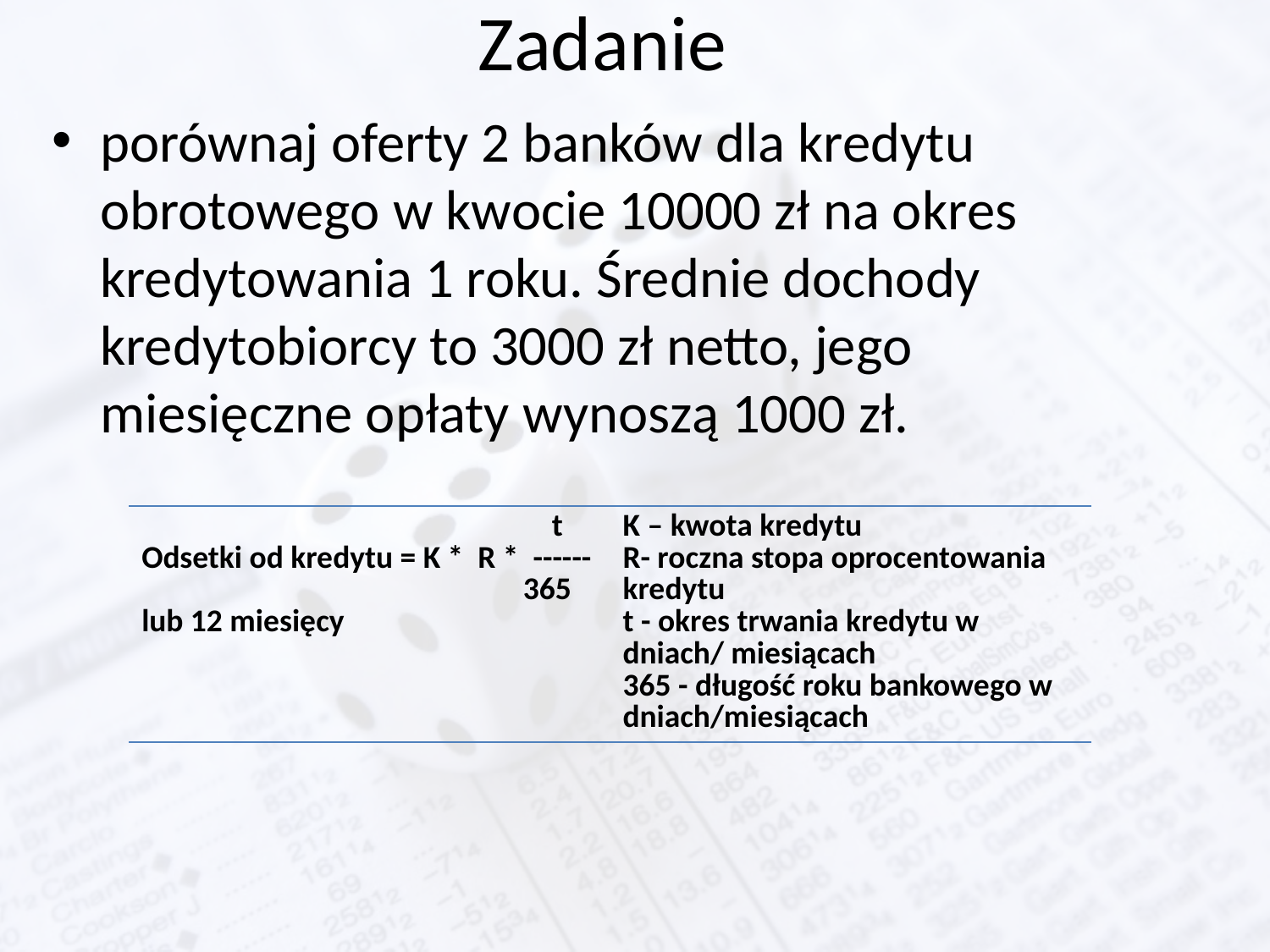

# Zadanie
porównaj oferty 2 banków dla kredytu obrotowego w kwocie 10000 zł na okres kredytowania 1 roku. Średnie dochody kredytobiorcy to 3000 zł netto, jego miesięczne opłaty wynoszą 1000 zł.

| t Odsetki od kredytu = K \* R \* ------ 365 lub 12 miesięcy | K – kwota kredytu R- roczna stopa oprocentowania kredytu t - okres trwania kredytu w dniach/ miesiącach 365 - długość roku bankowego w dniach/miesiącach |
| --- | --- |